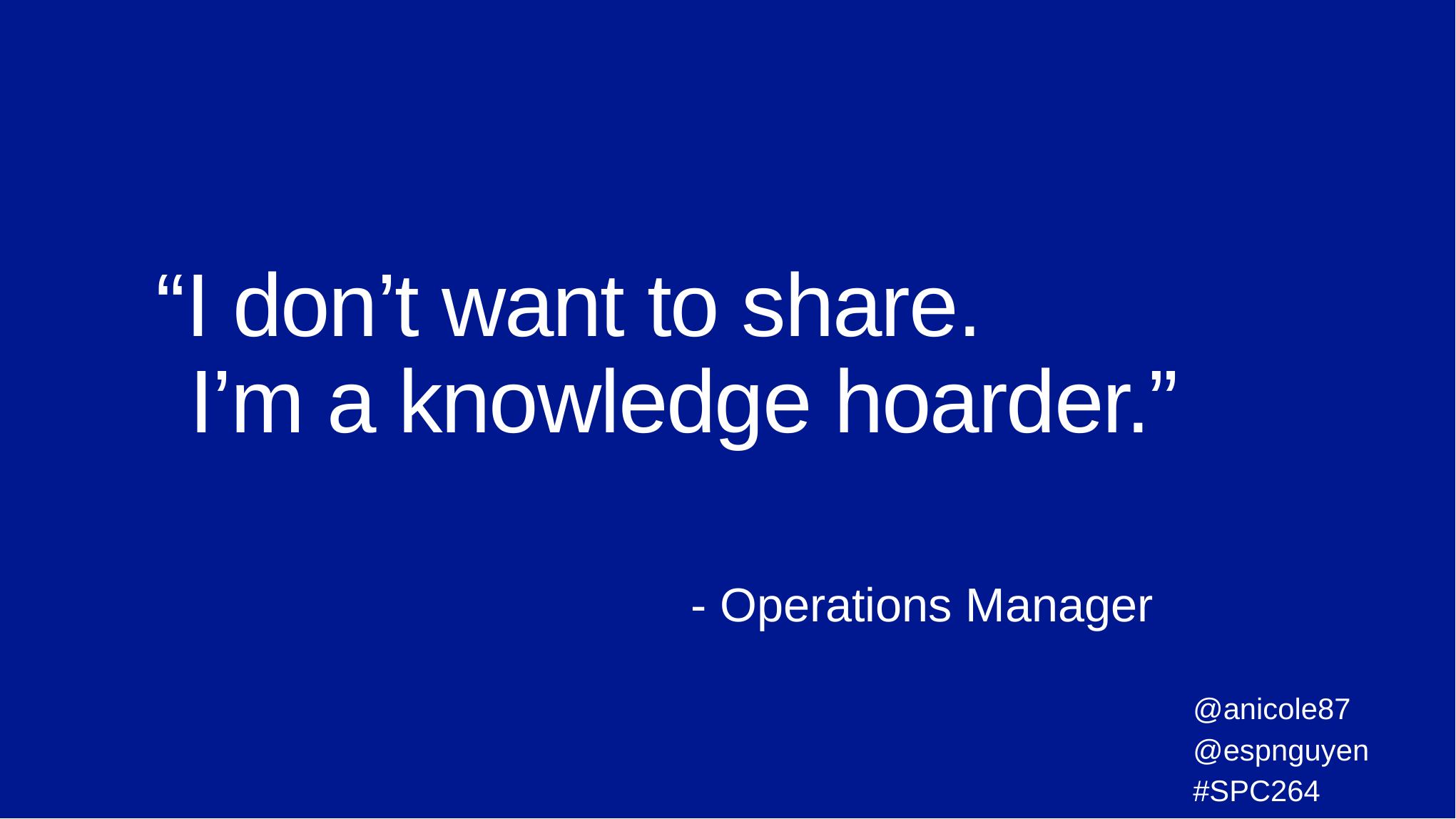

# “I don’t want to share. I’m a knowledge hoarder.”
- Operations Manager